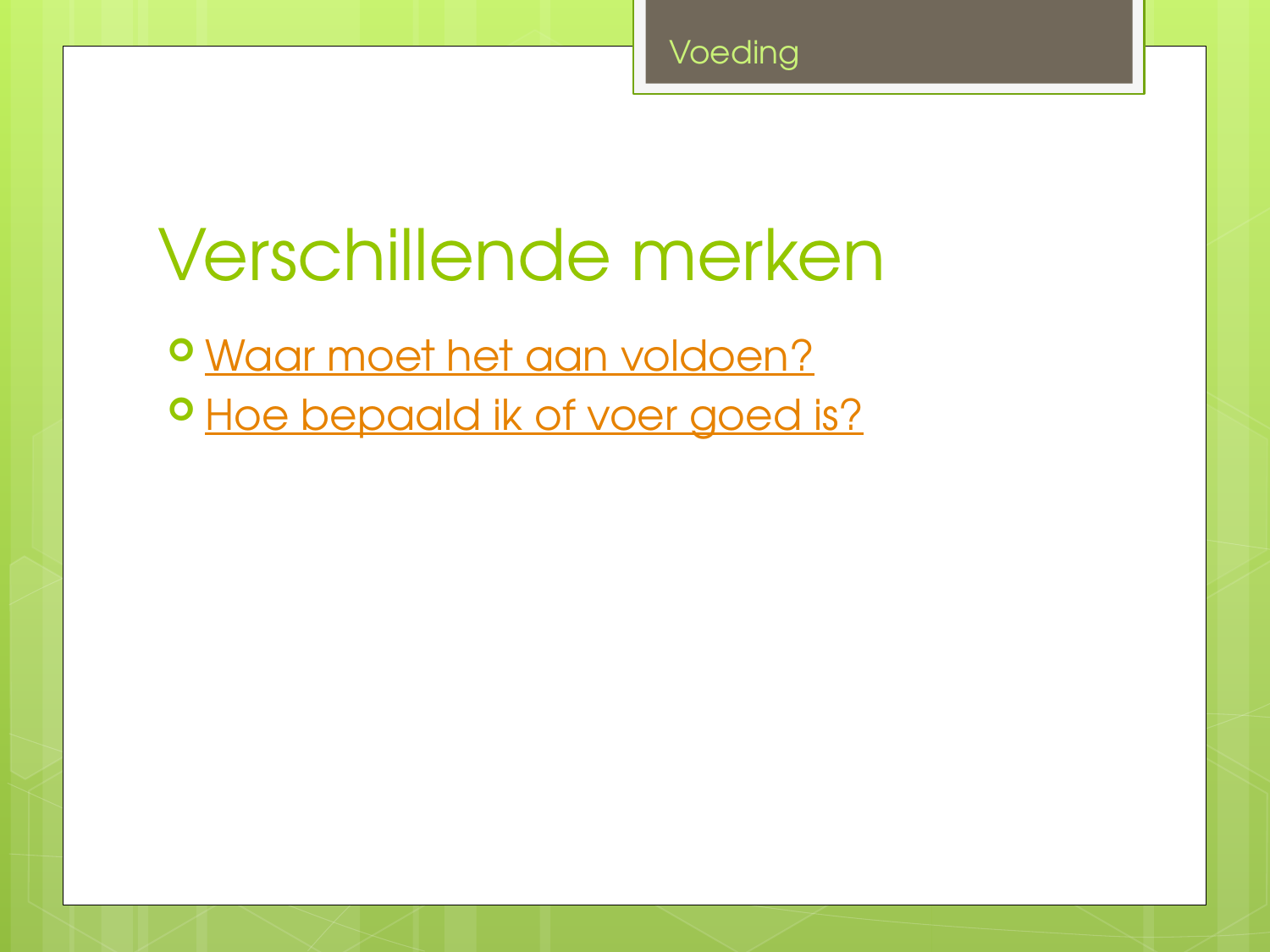

Voeding
# Verschillende merken
Waar moet het aan voldoen?
Hoe bepaald ik of voer goed is?